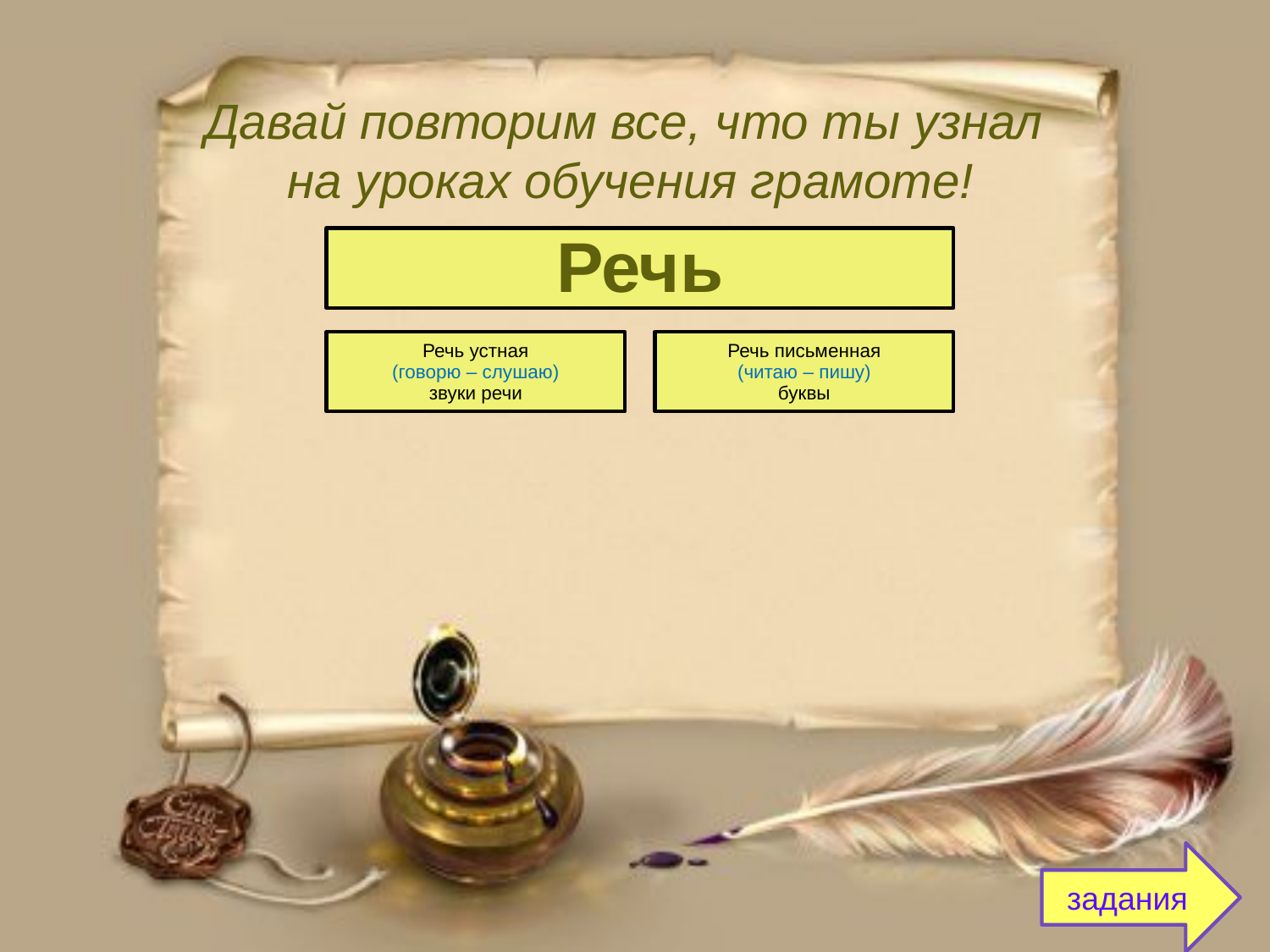

# Давай повторим все, что ты узнал на уроках обучения грамоте!
Речь
Речь устная
(говорю – слушаю)
звуки речи
Речь письменная
(читаю – пишу)
буквы
задания